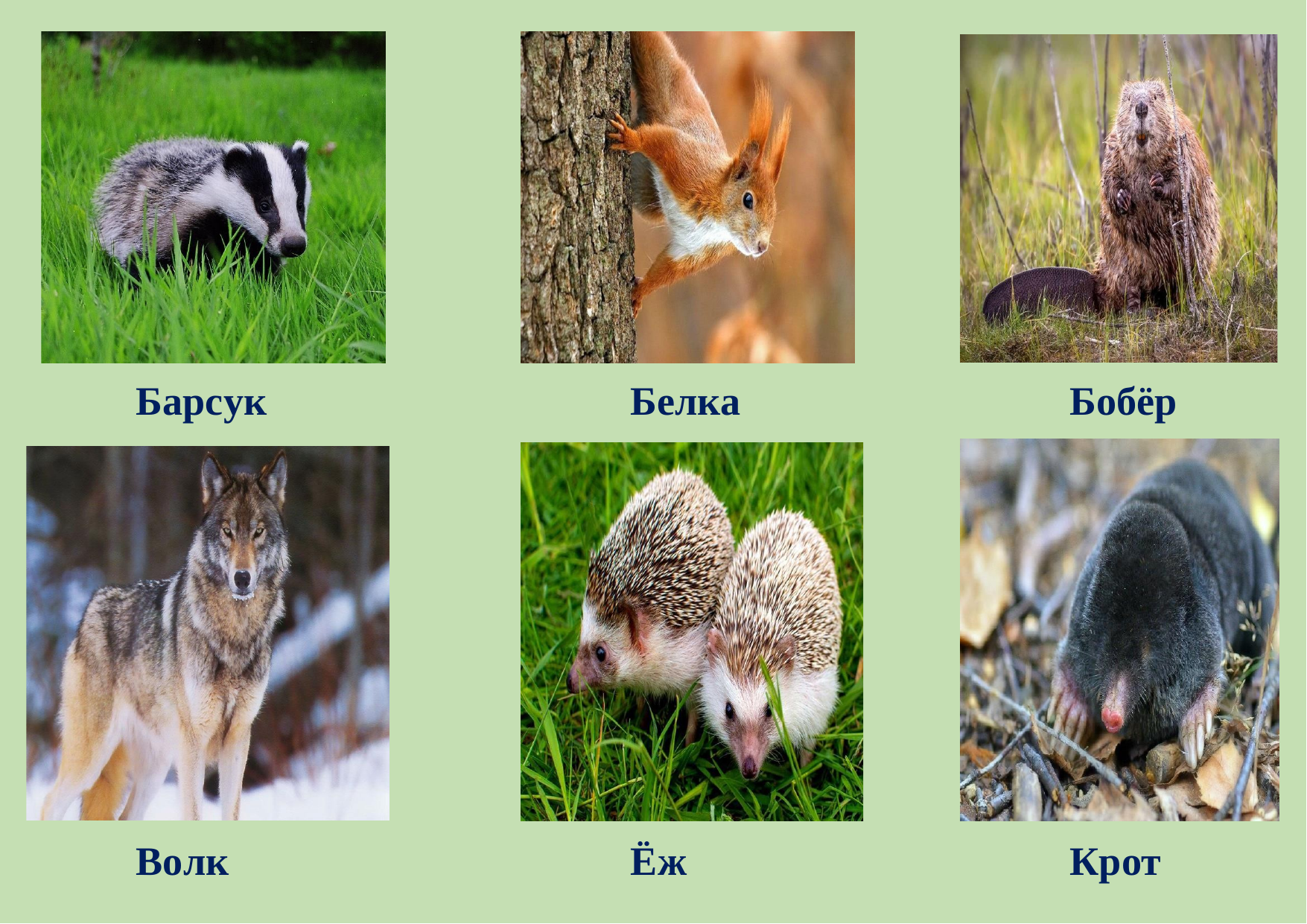

Барсук
Белка
# Бобёр

Волк
Ёж
Крот